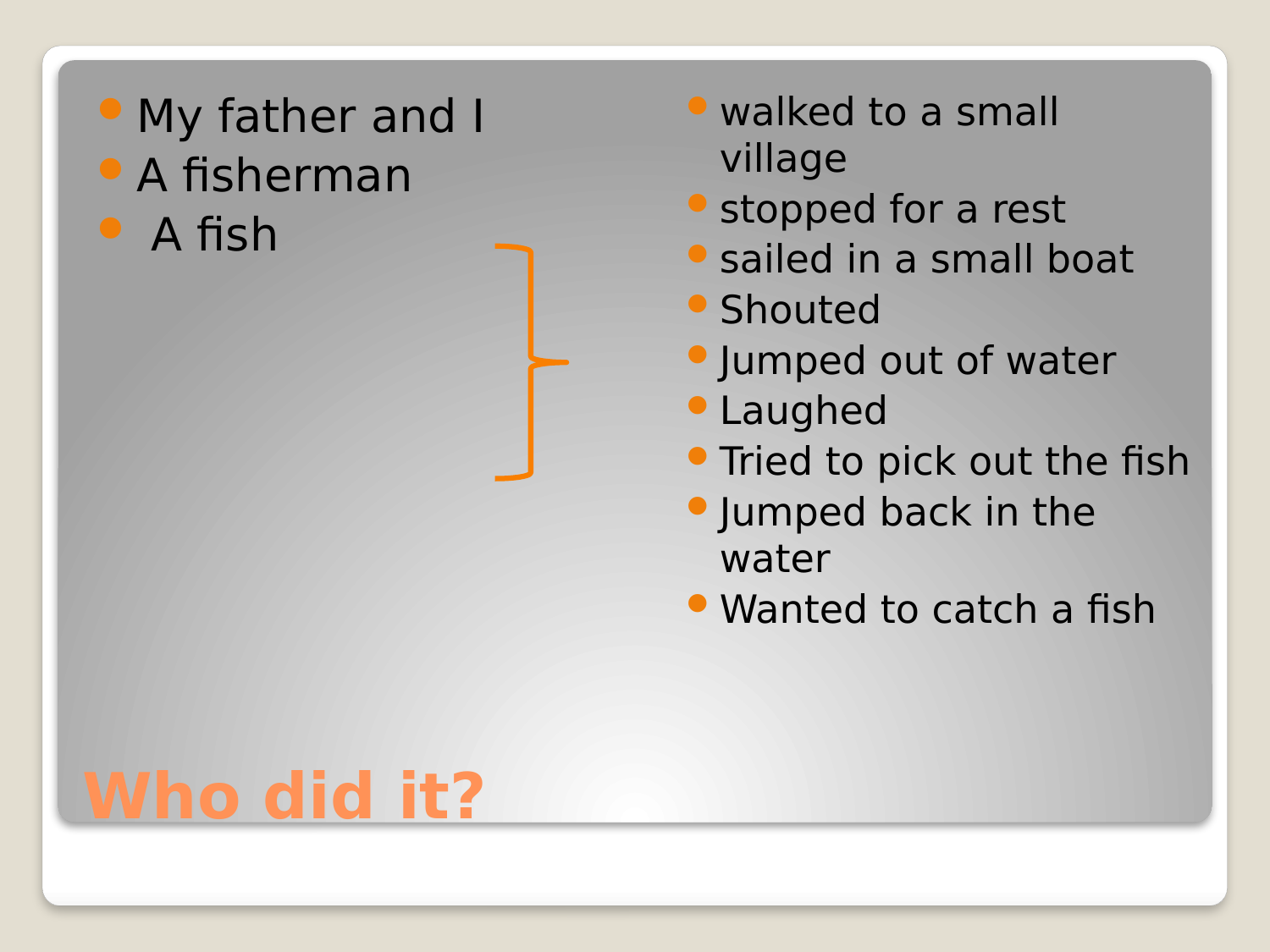

My father and I
A fisherman
 A fish

walked to a small village
stopped for a rest
sailed in a small boat
Shouted
Jumped out of water
Laughed
Tried to pick out the fish
Jumped back in the water
Wanted to catch a fish

# Who did it?